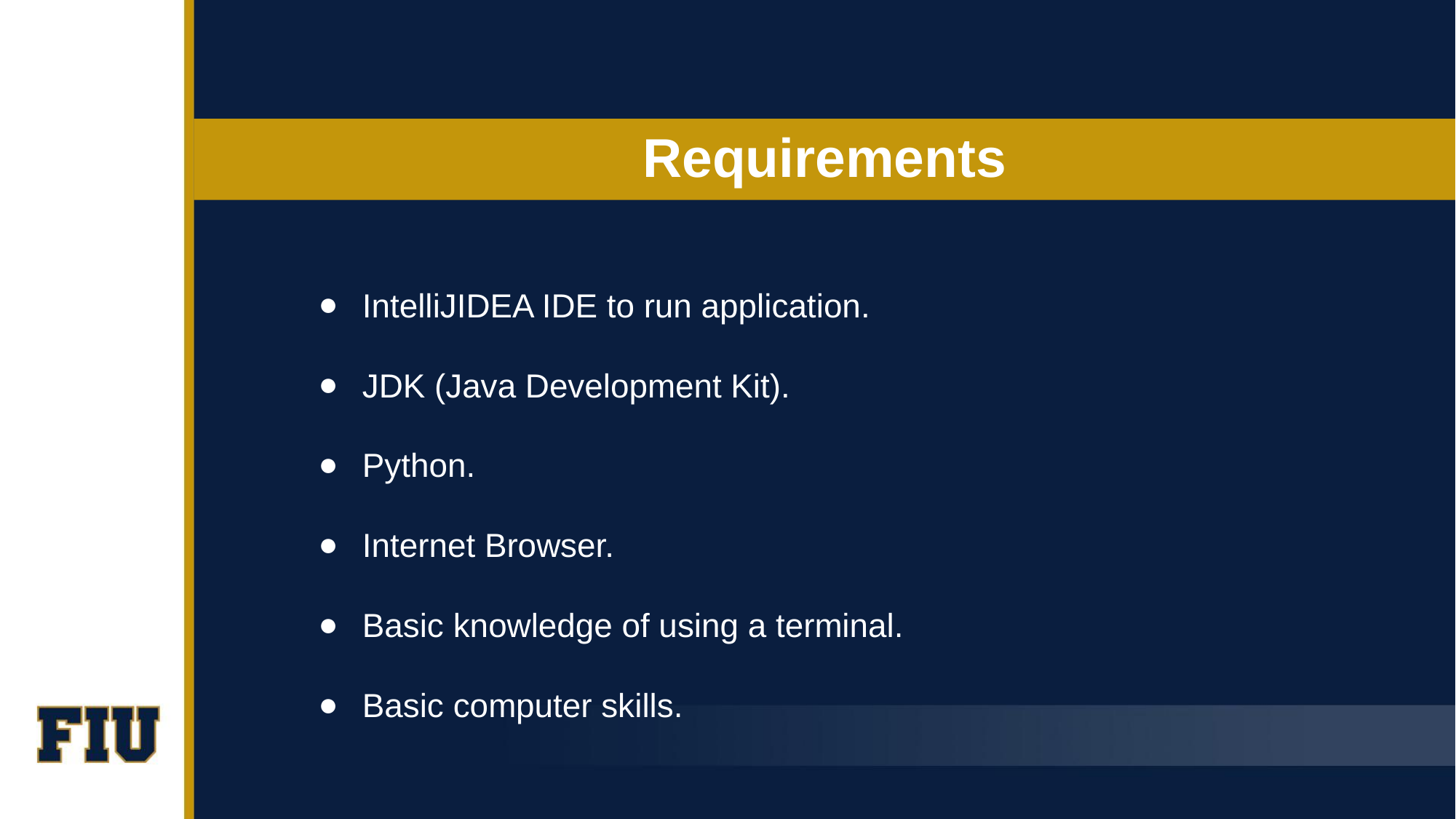

# Requirements

IntelliJIDEA IDE to run application.
JDK (Java Development Kit).
Python.
Internet Browser.
Basic knowledge of using a terminal.
Basic computer skills.